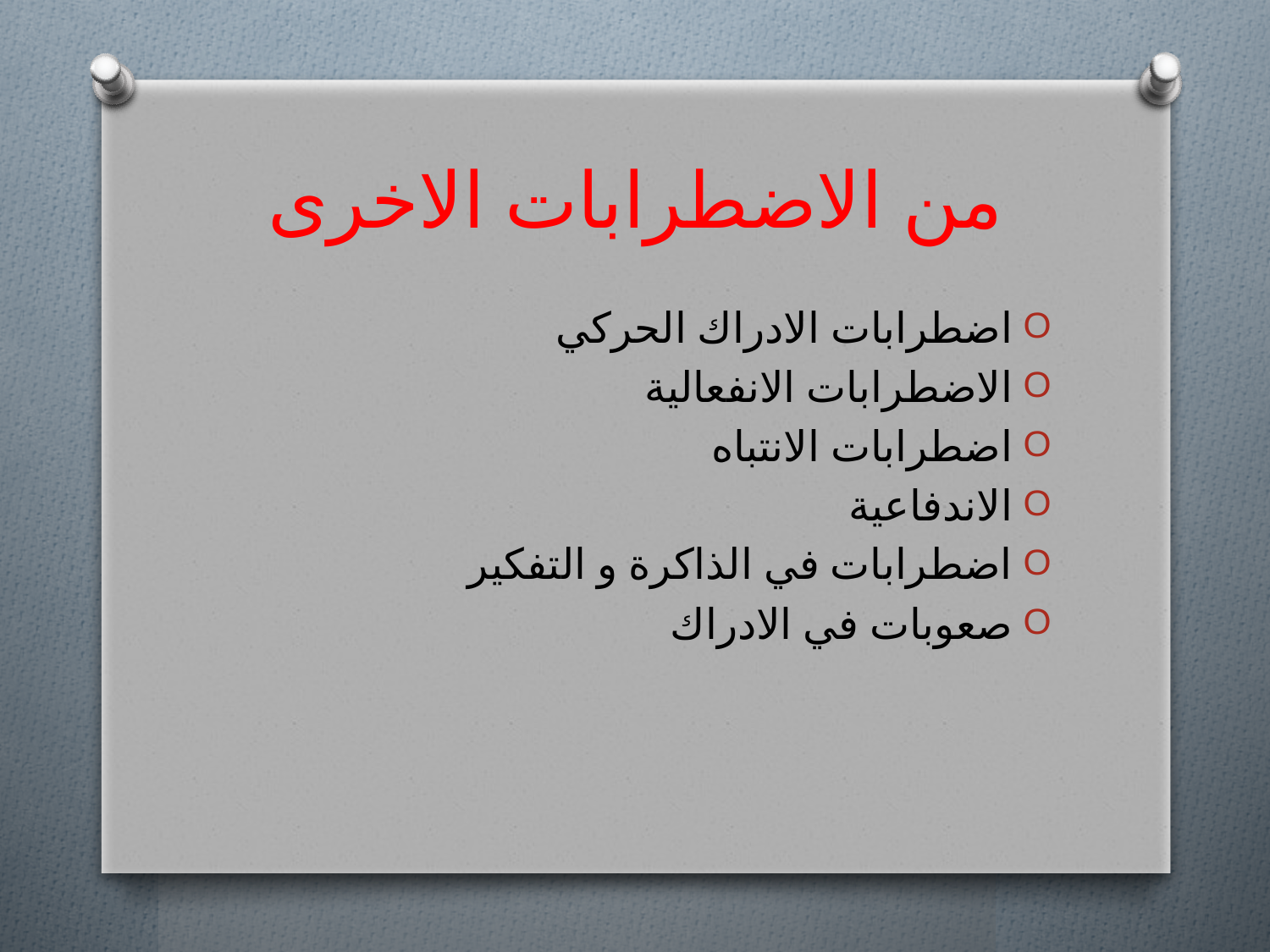

# من الاضطرابات الاخرى
اضطرابات الادراك الحركي
الاضطرابات الانفعالية
اضطرابات الانتباه
الاندفاعية
اضطرابات في الذاكرة و التفكير
صعوبات في الادراك